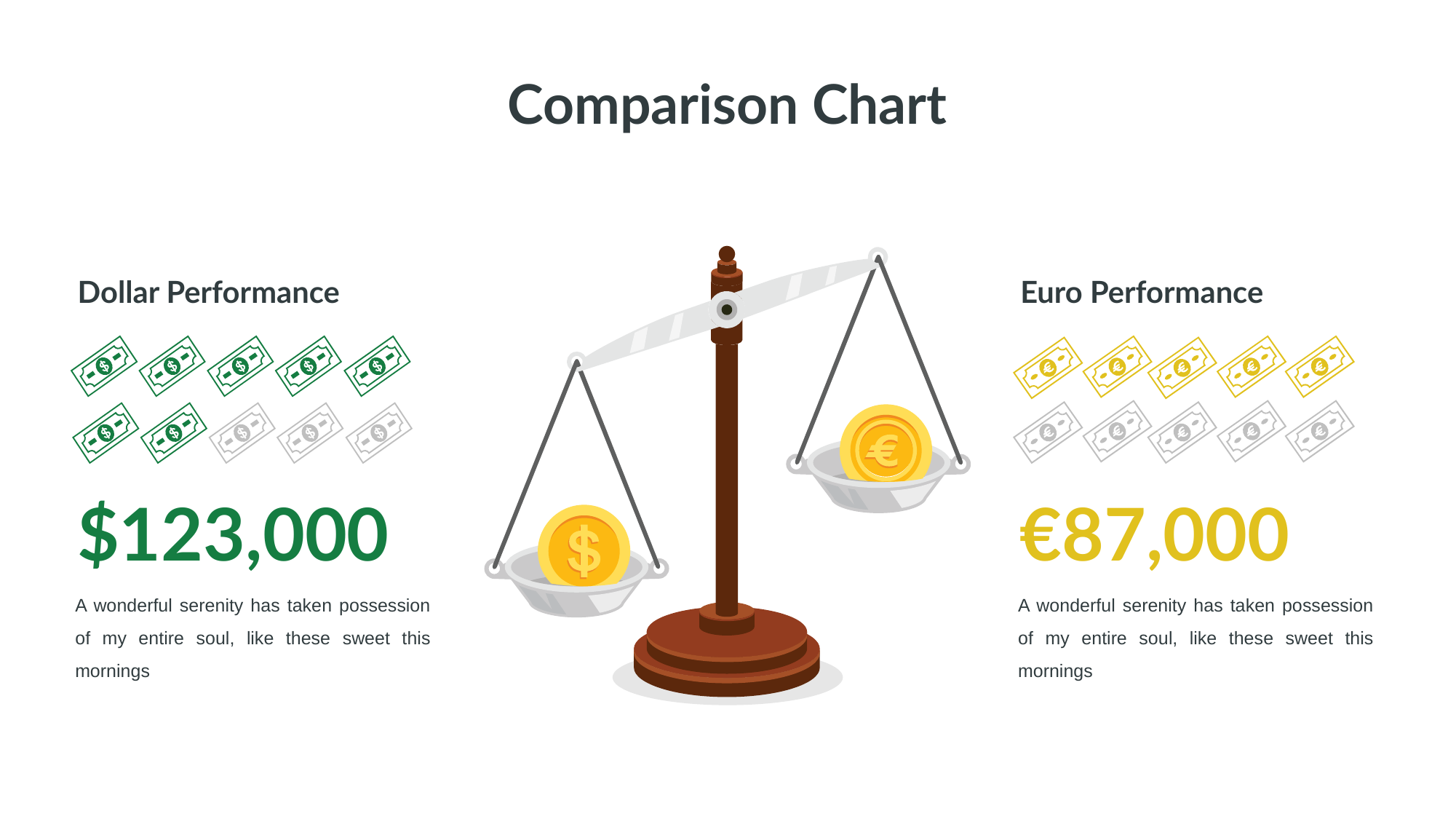

# Comparison Chart

Dollar Performance
Euro Performance

$123,000
€87,000

A wonderful serenity has taken possession of my entire soul, like these sweet this mornings
A wonderful serenity has taken possession of my entire soul, like these sweet this mornings